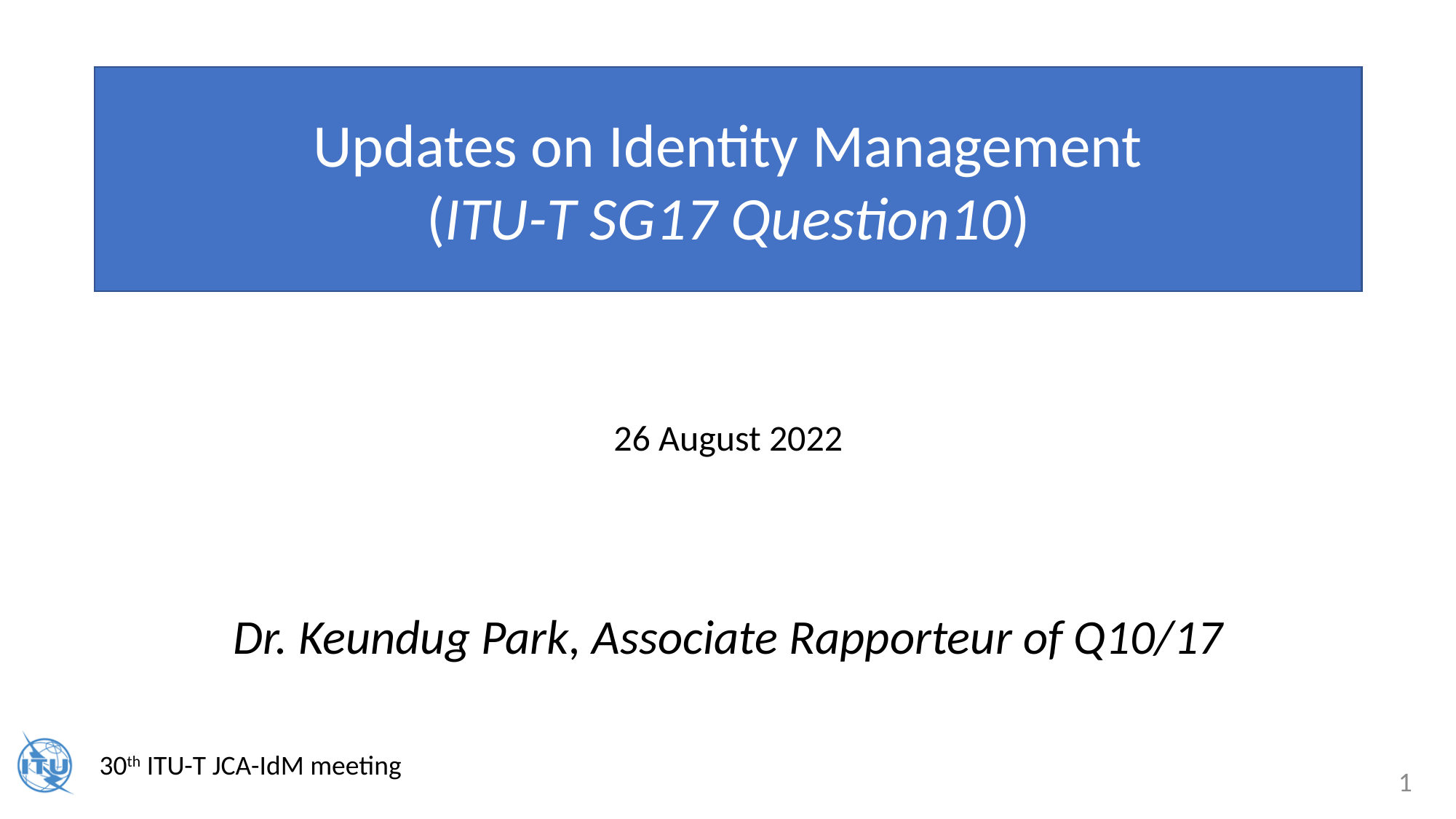

Updates on Identity Management
(ITU-T SG17 Question10)
26 August 2022
Dr. Keundug Park, Associate Rapporteur of Q10/17
1